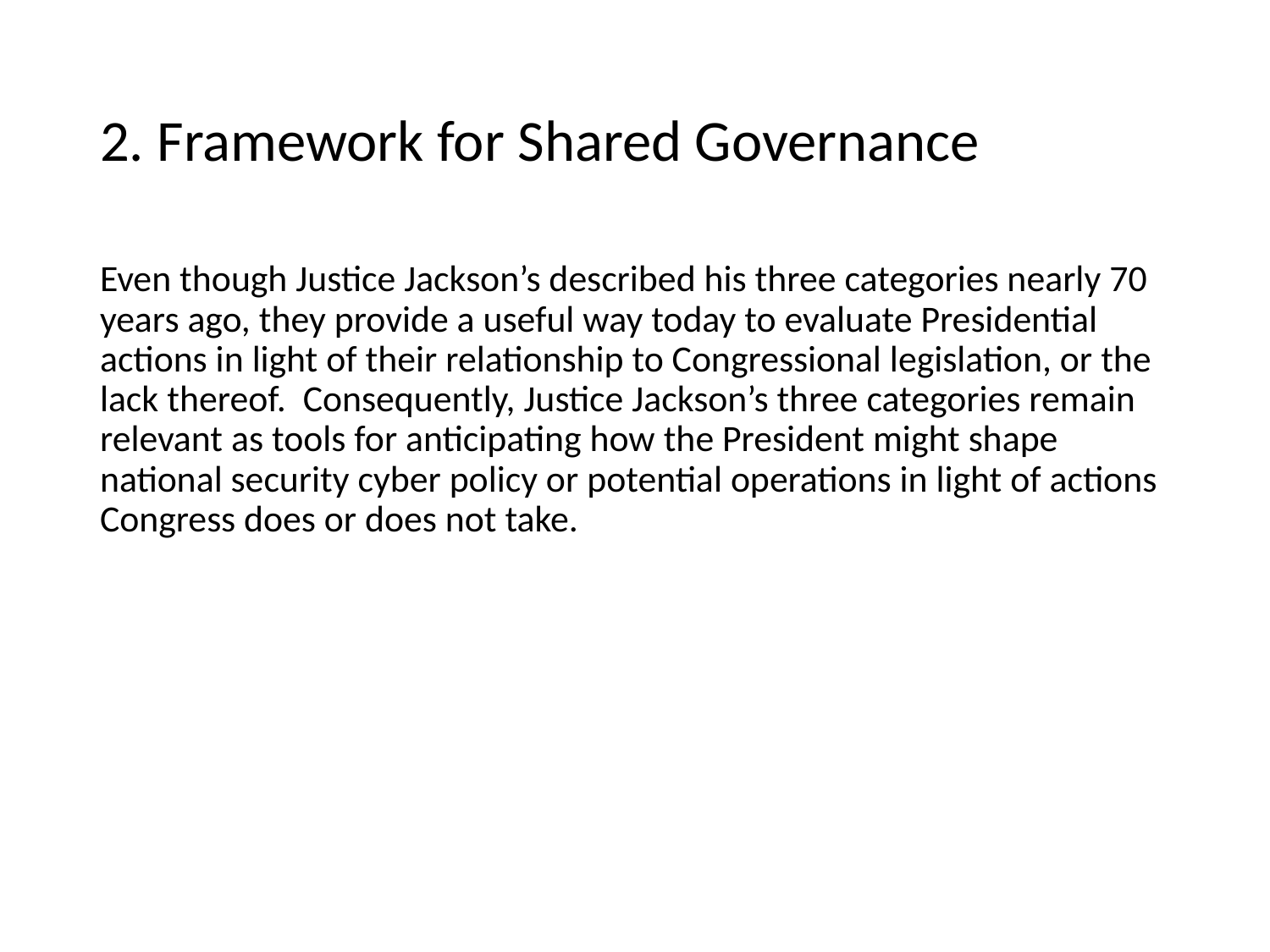

# 2. Framework for Shared Governance
Even though Justice Jackson’s described his three categories nearly 70 years ago, they provide a useful way today to evaluate Presidential actions in light of their relationship to Congressional legislation, or the lack thereof.  Consequently, Justice Jackson’s three categories remain relevant as tools for anticipating how the President might shape national security cyber policy or potential operations in light of actions Congress does or does not take.